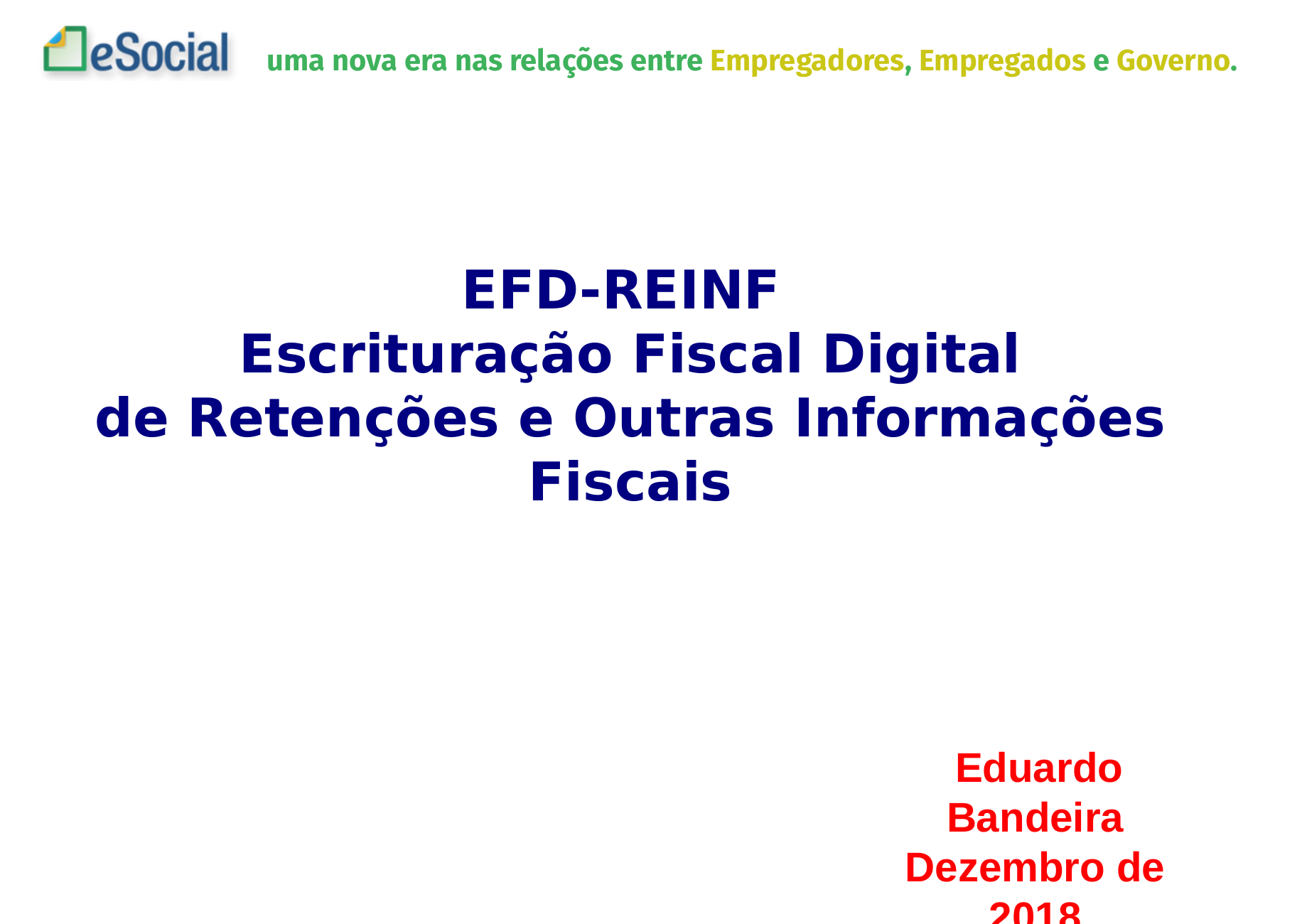

EFD-REINF
Escrituração Fiscal Digital
de Retenções e Outras Informações Fiscais

 Eduardo Bandeira Dezembro de 2018